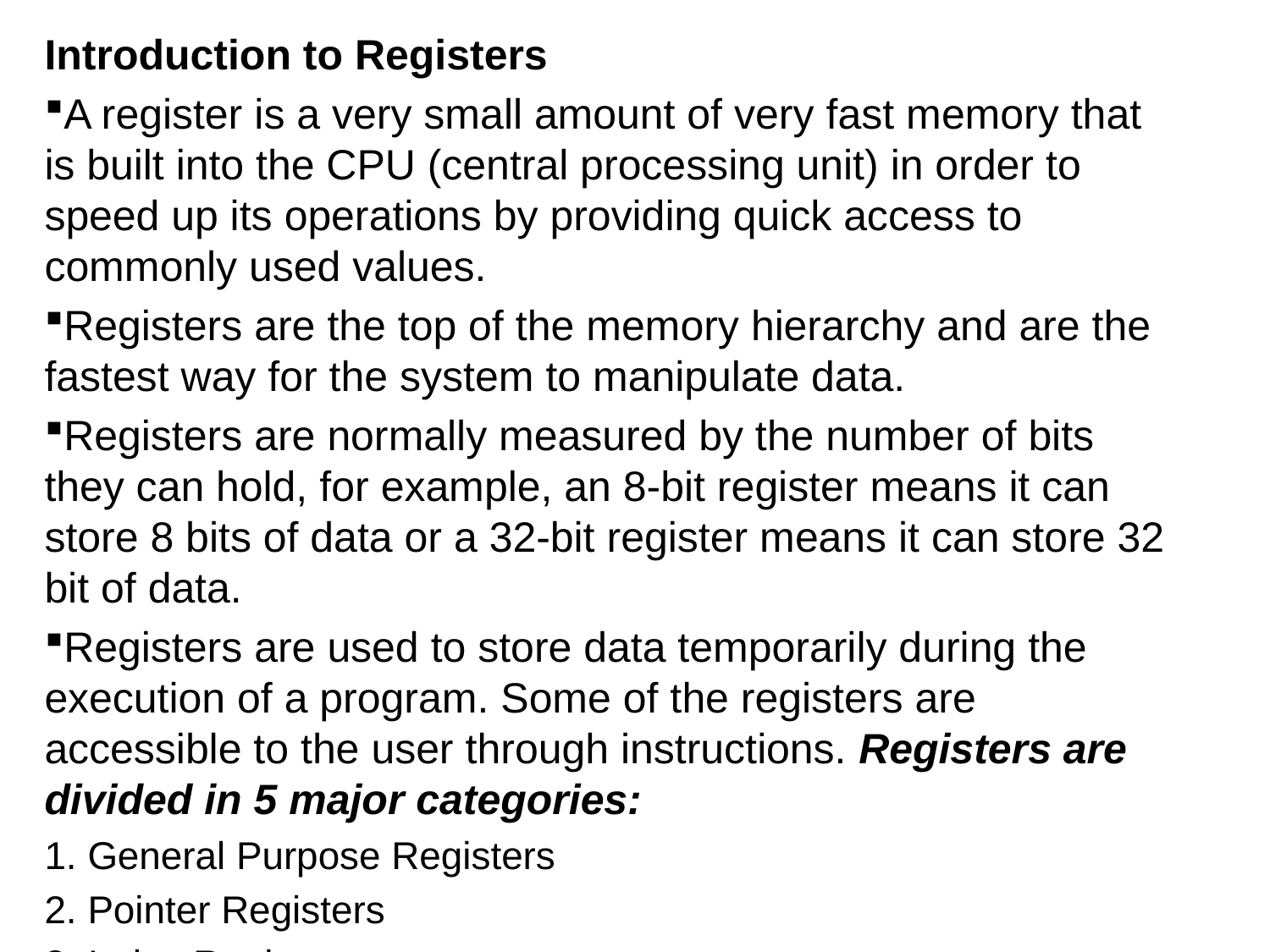

Introduction to Registers
A register is a very small amount of very fast memory that is built into the CPU (central processing unit) in order to speed up its operations by providing quick access to commonly used values.
Registers are the top of the memory hierarchy and are the fastest way for the system to manipulate data.
Registers are normally measured by the number of bits they can hold, for example, an 8-bit register means it can store 8 bits of data or a 32-bit register means it can store 32 bit of data.
Registers are used to store data temporarily during the execution of a program. Some of the registers are accessible to the user through instructions. Registers are divided in 5 major categories:
1. General Purpose Registers
2. Pointer Registers
3. Index Registers
4. Segment Registers
5. Flag Registers